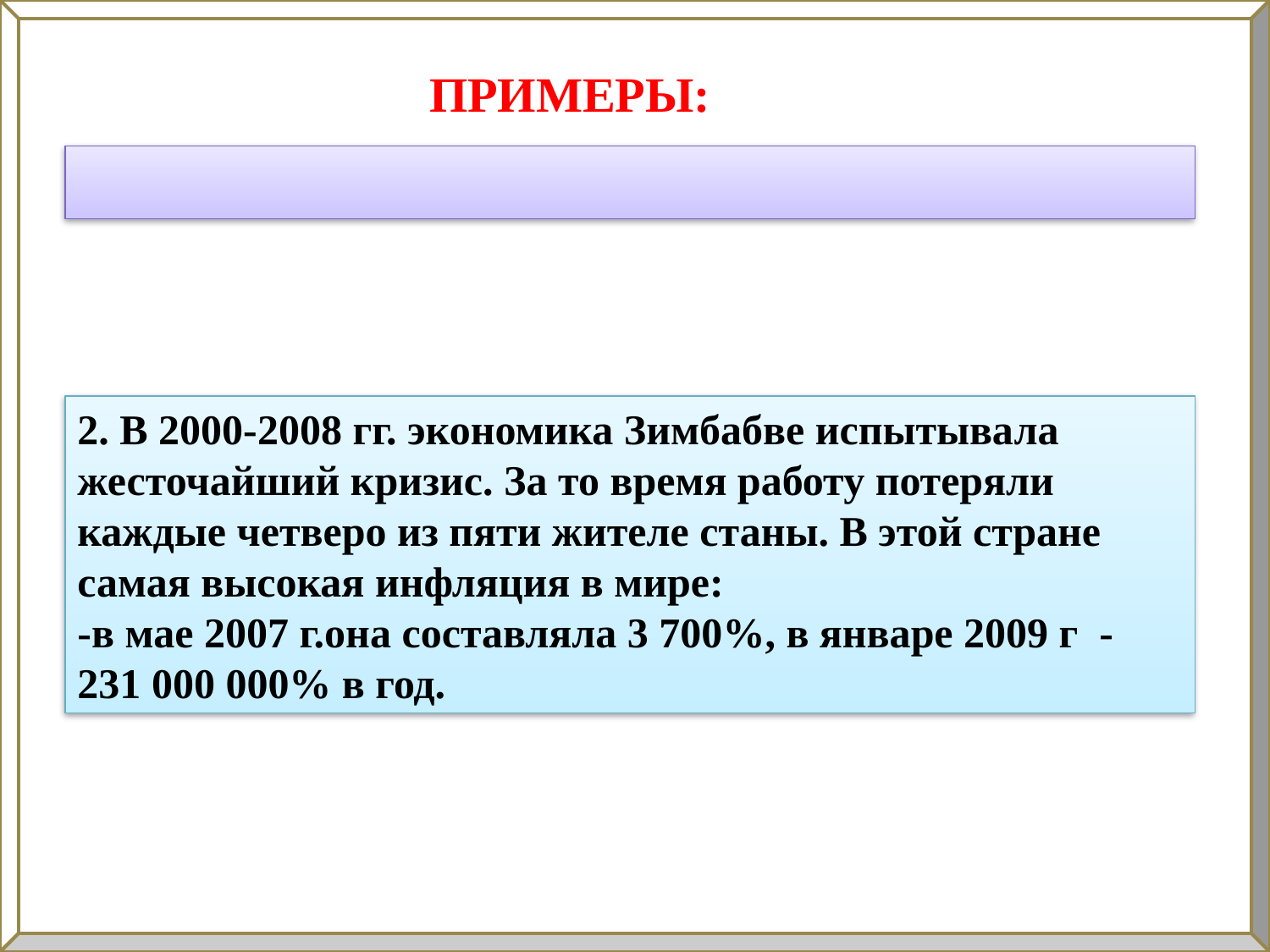

ПРИМЕРЫ:

2. В 2000-2008 гг. экономика Зимбабве испытывала жесточайший кризис. За то время работу потеряли каждые четверо из пяти жителе станы. В этой стране самая высокая инфляция в мире:
-в мае 2007 г.она составляла 3 700%, в январе 2009 г  - 231 000 000% в год.